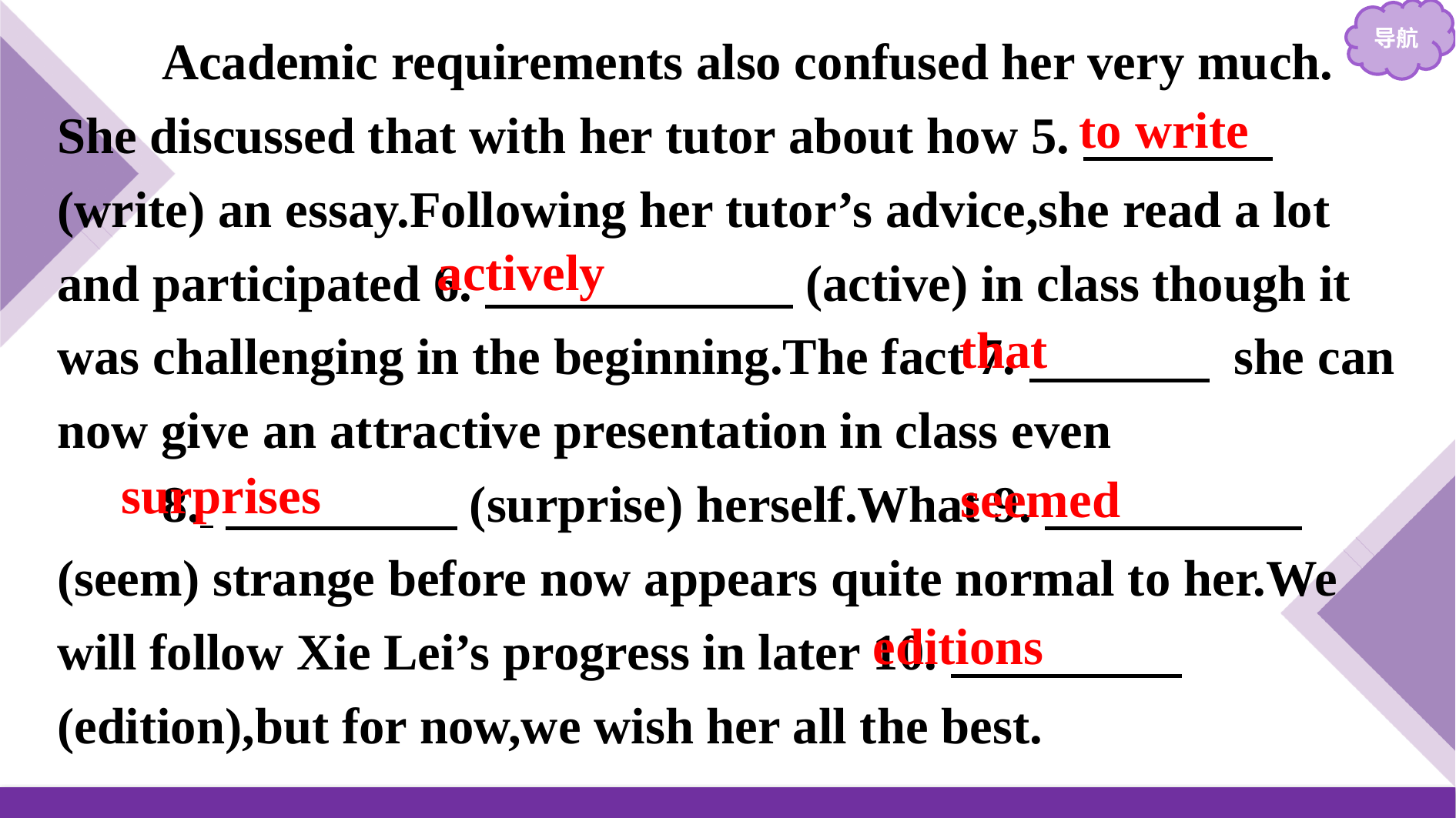

Academic requirements also confused her very much. She discussed that with her tutor about how 5.　　   　(write) an essay.Following her tutor’s advice,she read a lot and participated 6.　　　　　　(active) in class though it was challenging in the beginning.The fact 7.　　　  she can now give an attractive presentation in class even
8. 　           　(surprise) herself.What 9.　　　　　(seem) strange before now appears quite normal to her.We will follow Xie Lei’s progress in later 10.　　　　 (edition),but for now,we wish her all the best.
to write
actively
that
surprises
seemed
editions